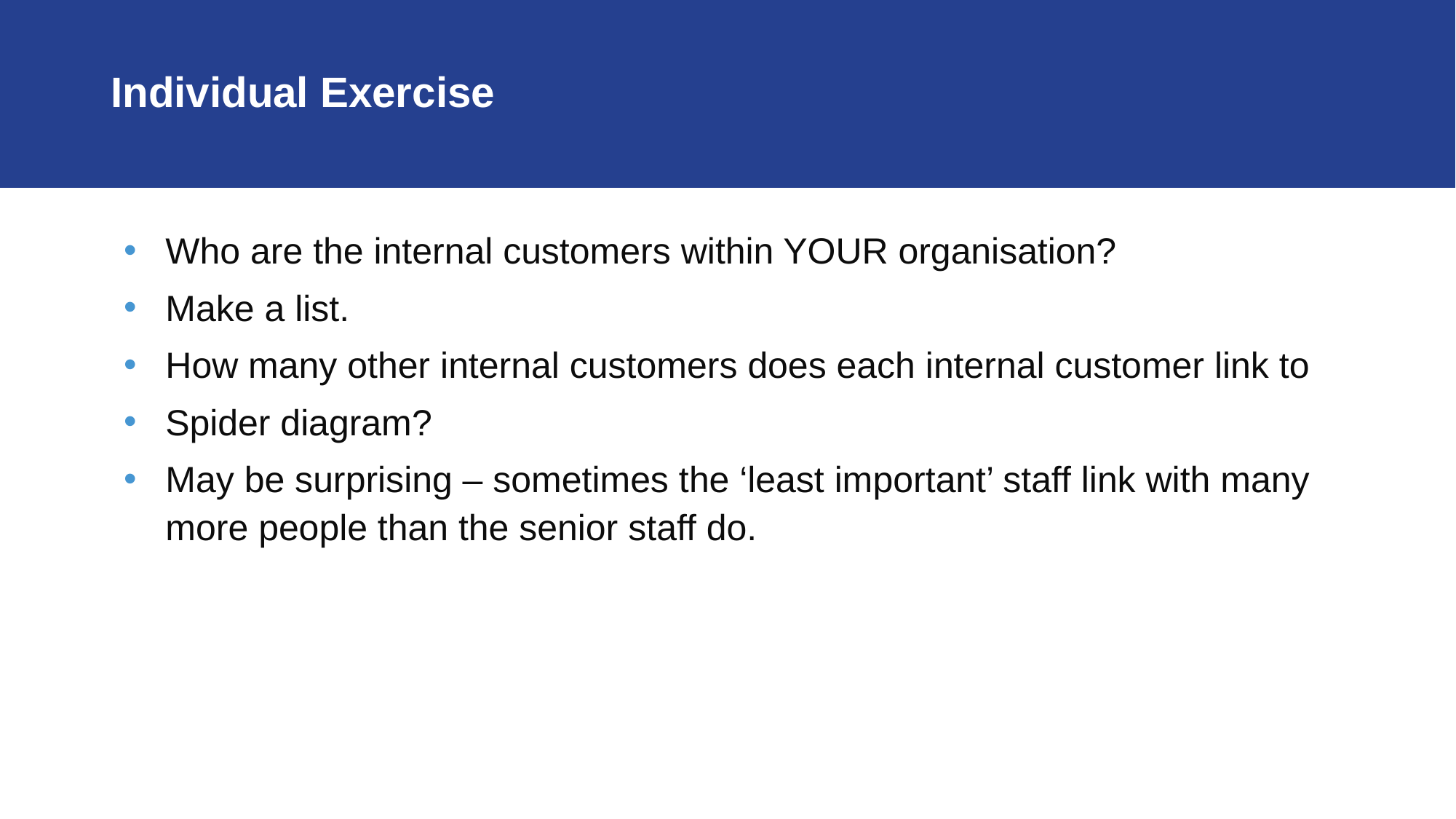

# Individual Exercise
Who are the internal customers within YOUR organisation?
Make a list.
How many other internal customers does each internal customer link to
Spider diagram?
May be surprising – sometimes the ‘least important’ staff link with many more people than the senior staff do.